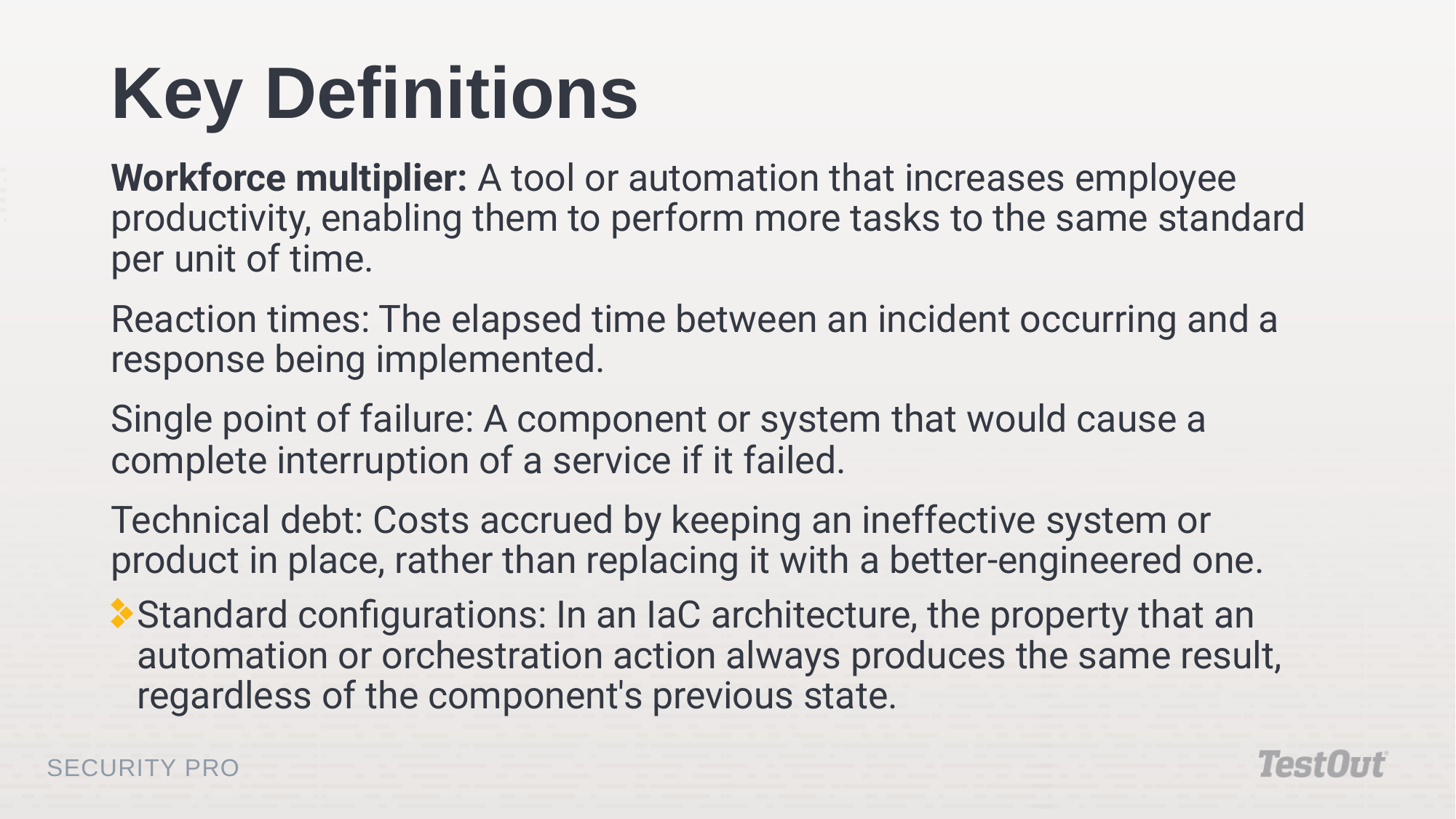

# Key Definitions
Workforce multiplier: A tool or automation that increases employee productivity, enabling them to perform more tasks to the same standard per unit of time.
Reaction times: The elapsed time between an incident occurring and a response being implemented.
Single point of failure: A component or system that would cause a complete interruption of a service if it failed.
Technical debt: Costs accrued by keeping an ineffective system or product in place, rather than replacing it with a better-engineered one.
Standard configurations: In an IaC architecture, the property that an automation or orchestration action always produces the same result, regardless of the component's previous state.
Security Pro